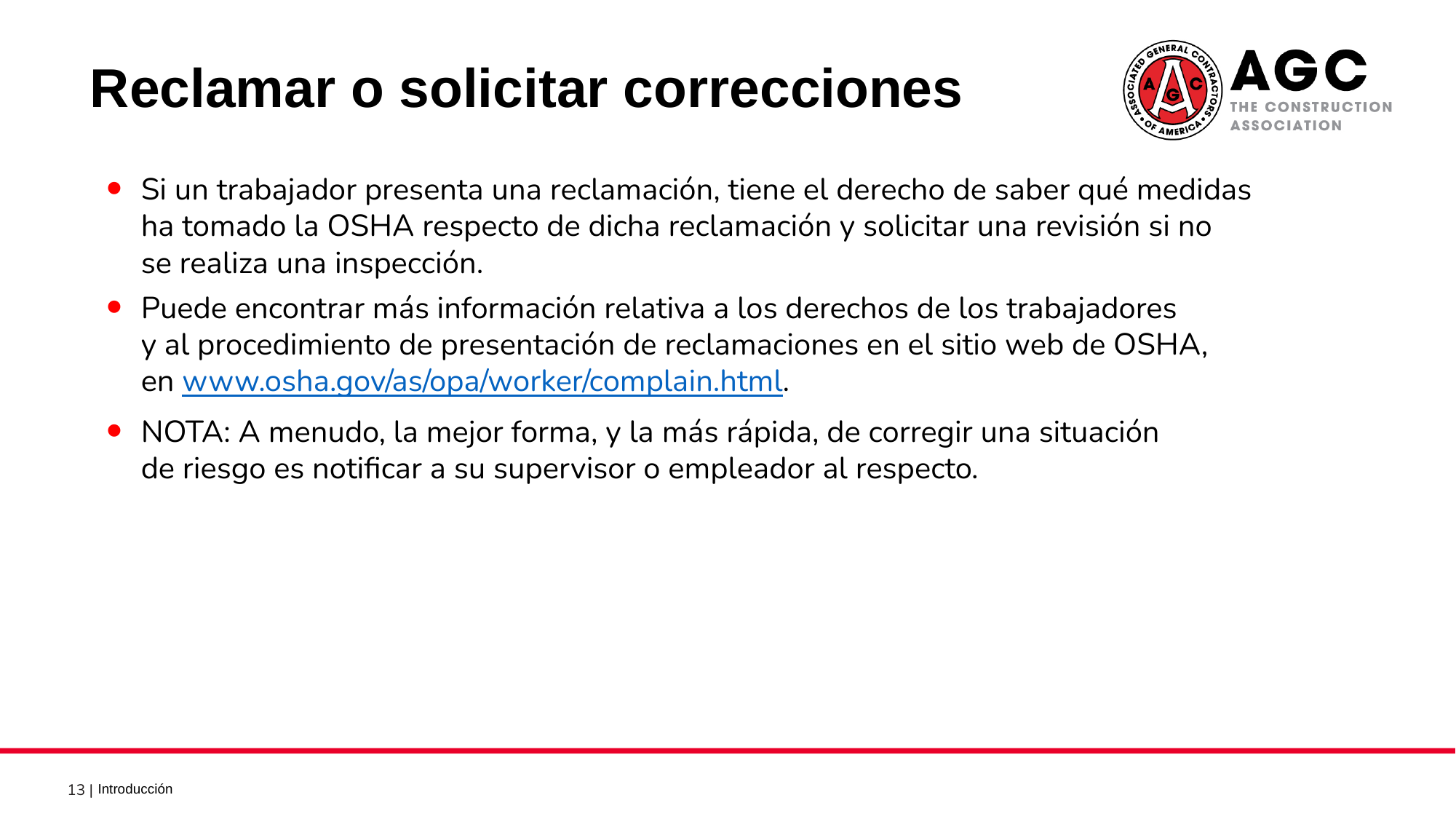

Reclamar o solicitar correcciones
Si un trabajador presenta una reclamación, tiene el derecho de saber qué medidas ha tomado la OSHA respecto de dicha reclamación y solicitar una revisión si no
se realiza una inspección.
Puede encontrar más información relativa a los derechos de los trabajadores
y al procedimiento de presentación de reclamaciones en el sitio web de OSHA,
en www.osha.gov/as/opa/worker/complain.html.
NOTA: A menudo, la mejor forma, y la más rápida, de corregir una situación
de riesgo es notificar a su supervisor o empleador al respecto.
Introducción